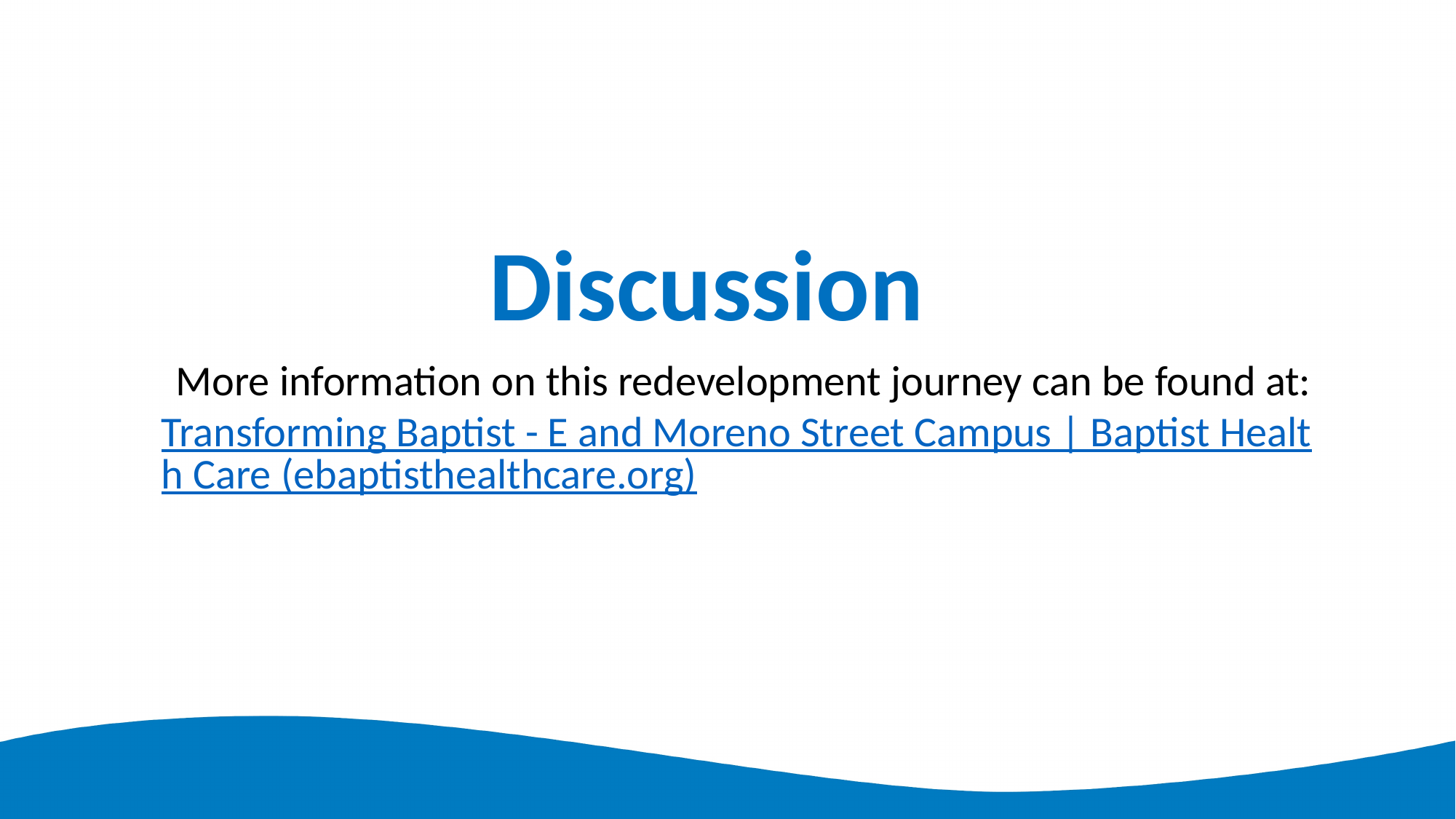

Discussion
More information on this redevelopment journey can be found at:
Transforming Baptist - E and Moreno Street Campus | Baptist Health Care (ebaptisthealthcare.org)